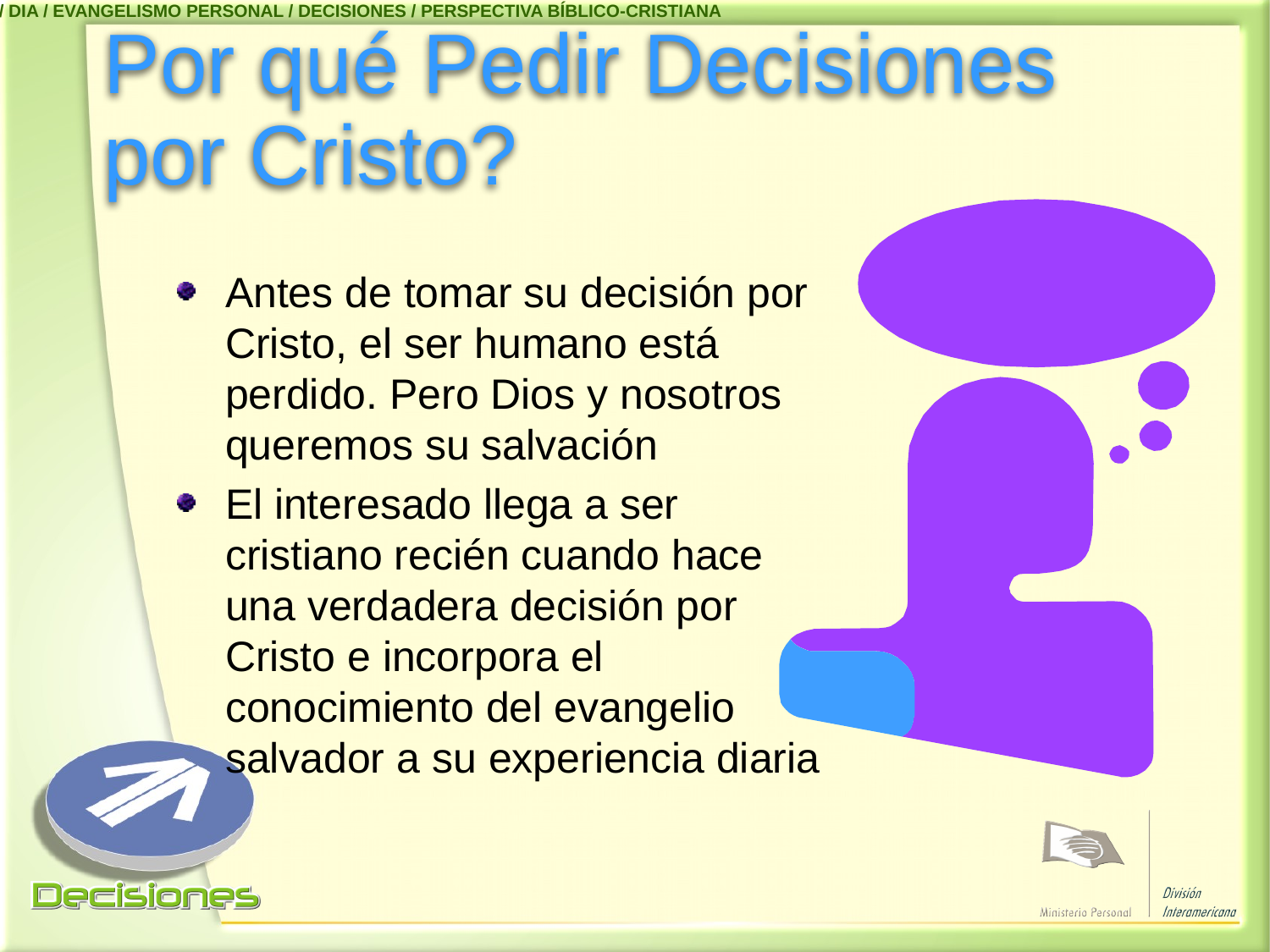

IASD / DIA / EVANGELISMO PERSONAL / DECISIONES / PERSPECTIVA BÍBLICO-CRISTIANA
# Por qué Pedir Decisiones por Cristo?

Antes de tomar su decisión por Cristo, el ser humano está perdido. Pero Dios y nosotros queremos su salvación
El interesado llega a ser cristiano recién cuando hace una verdadera decisión por Cristo e incorpora el conocimiento del evangelio salvador a su experiencia diaria